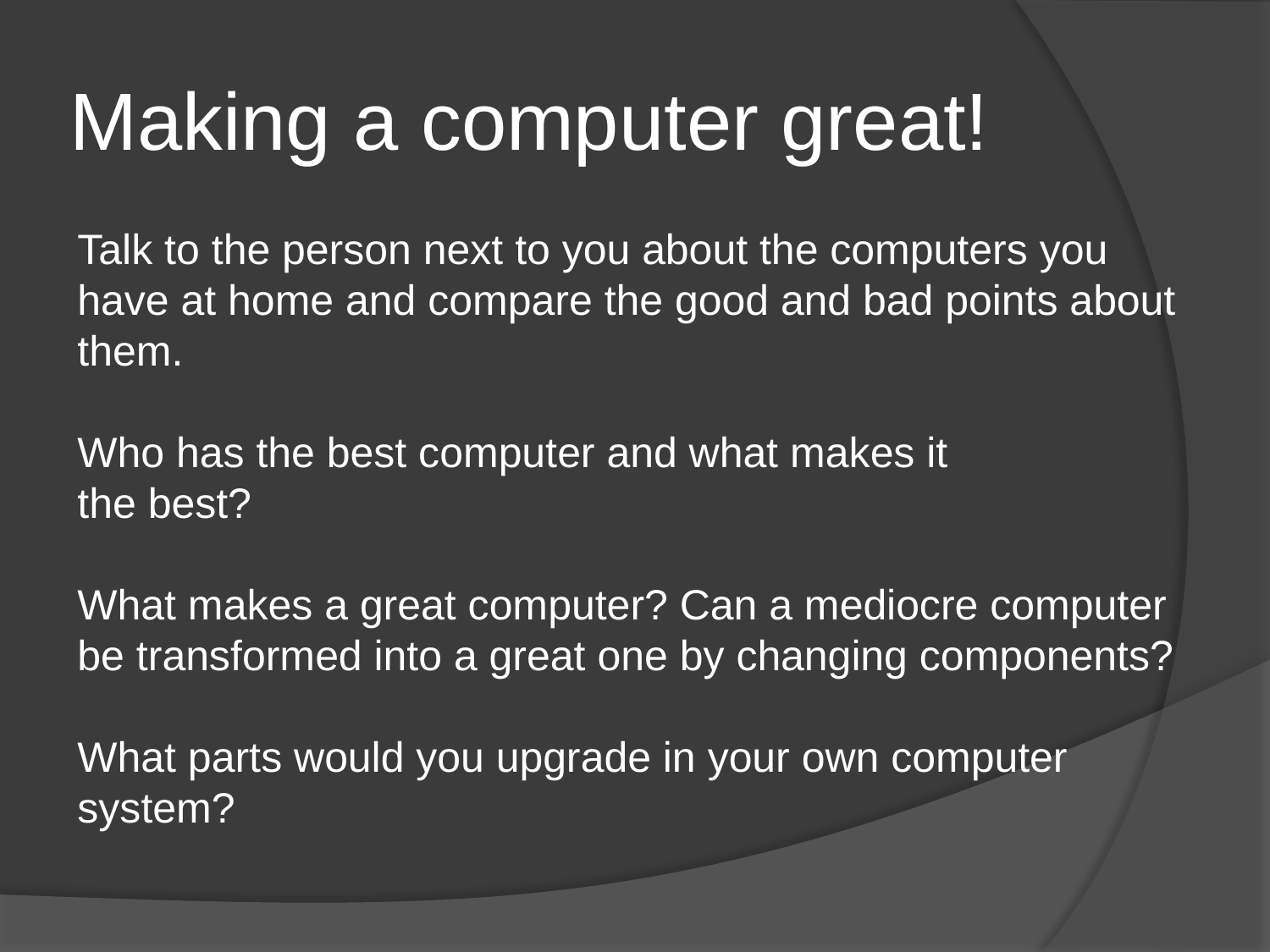

# Making a computer great!
Talk to the person next to you about the computers you have at home and compare the good and bad points about them.

Who has the best computer and what makes it
the best?

What makes a great computer? Can a mediocre computer be transformed into a great one by changing components?

What parts would you upgrade in your own computer system?